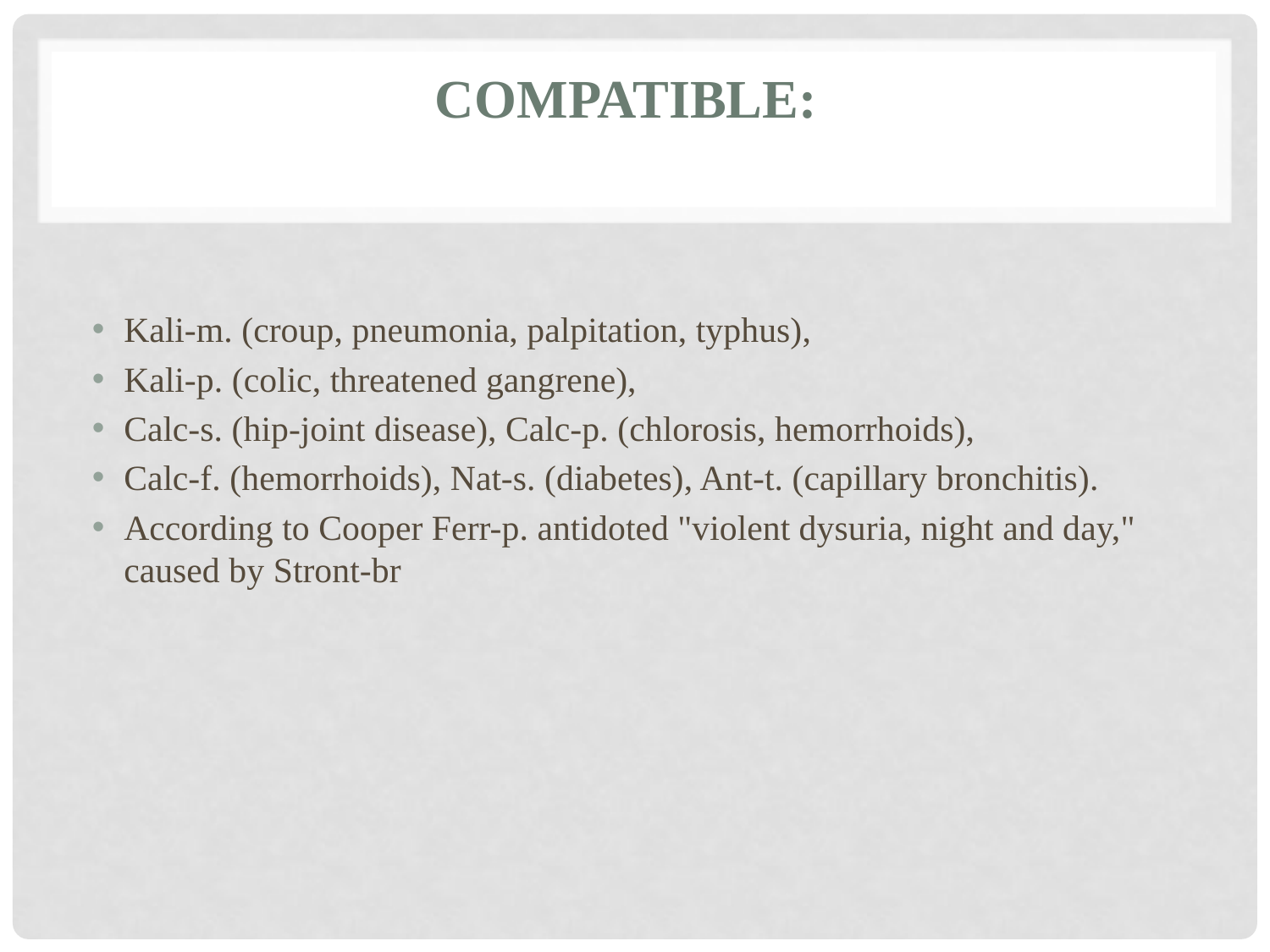

# Compatible:

Kali-m. (croup, pneumonia, palpitation, typhus),
Kali-p. (colic, threatened gangrene),
Calc-s. (hip-joint disease), Calc-p. (chlorosis, hemorrhoids),
Calc-f. (hemorrhoids), Nat-s. (diabetes), Ant-t. (capillary bronchitis).
According to Cooper Ferr-p. antidoted "violent dysuria, night and day," caused by Stront-br